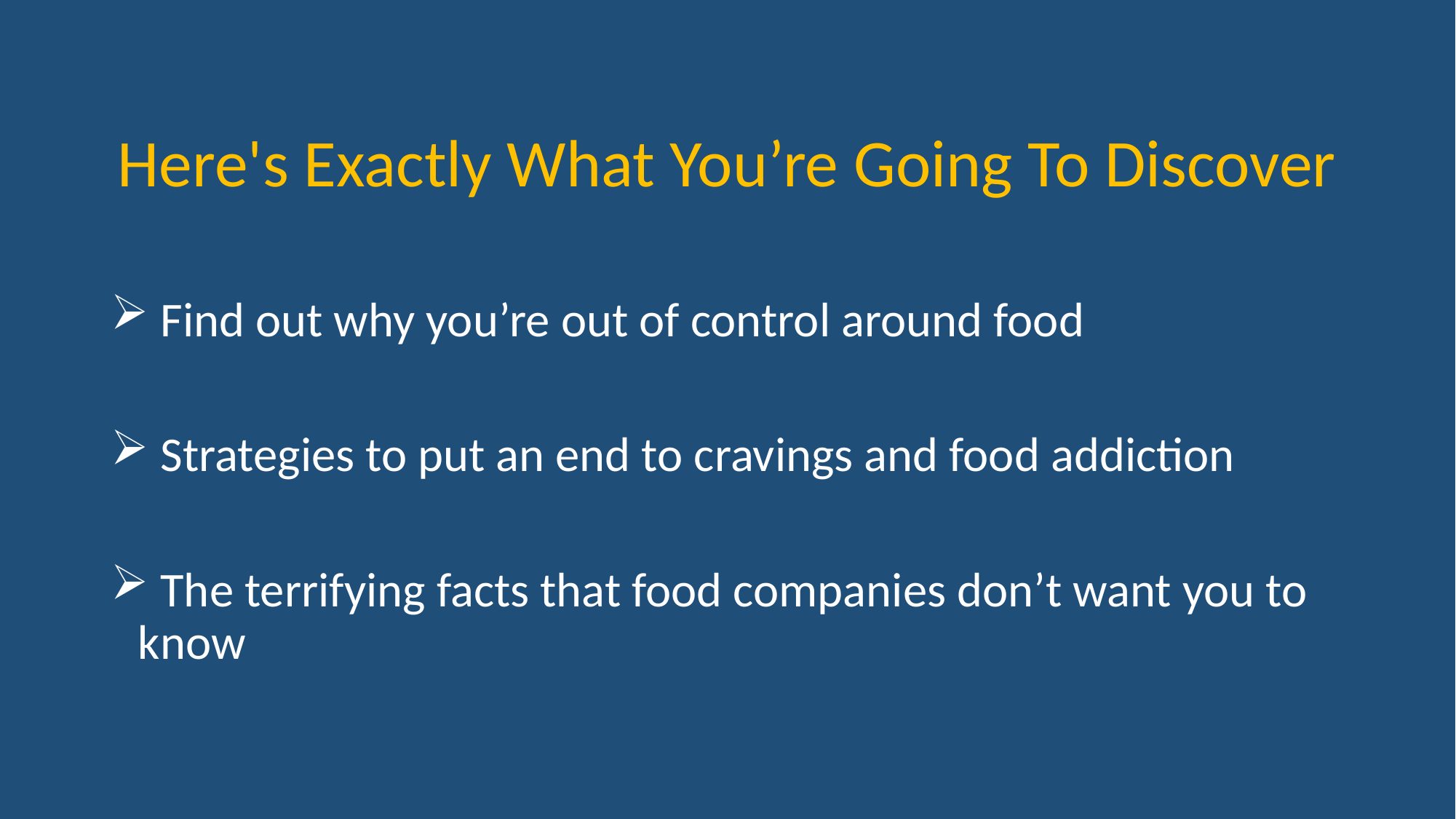

# Here's Exactly What You’re Going To Discover
 Find out why you’re out of control around food

 Strategies to put an end to cravings and food addiction

 The terrifying facts that food companies don’t want you to know